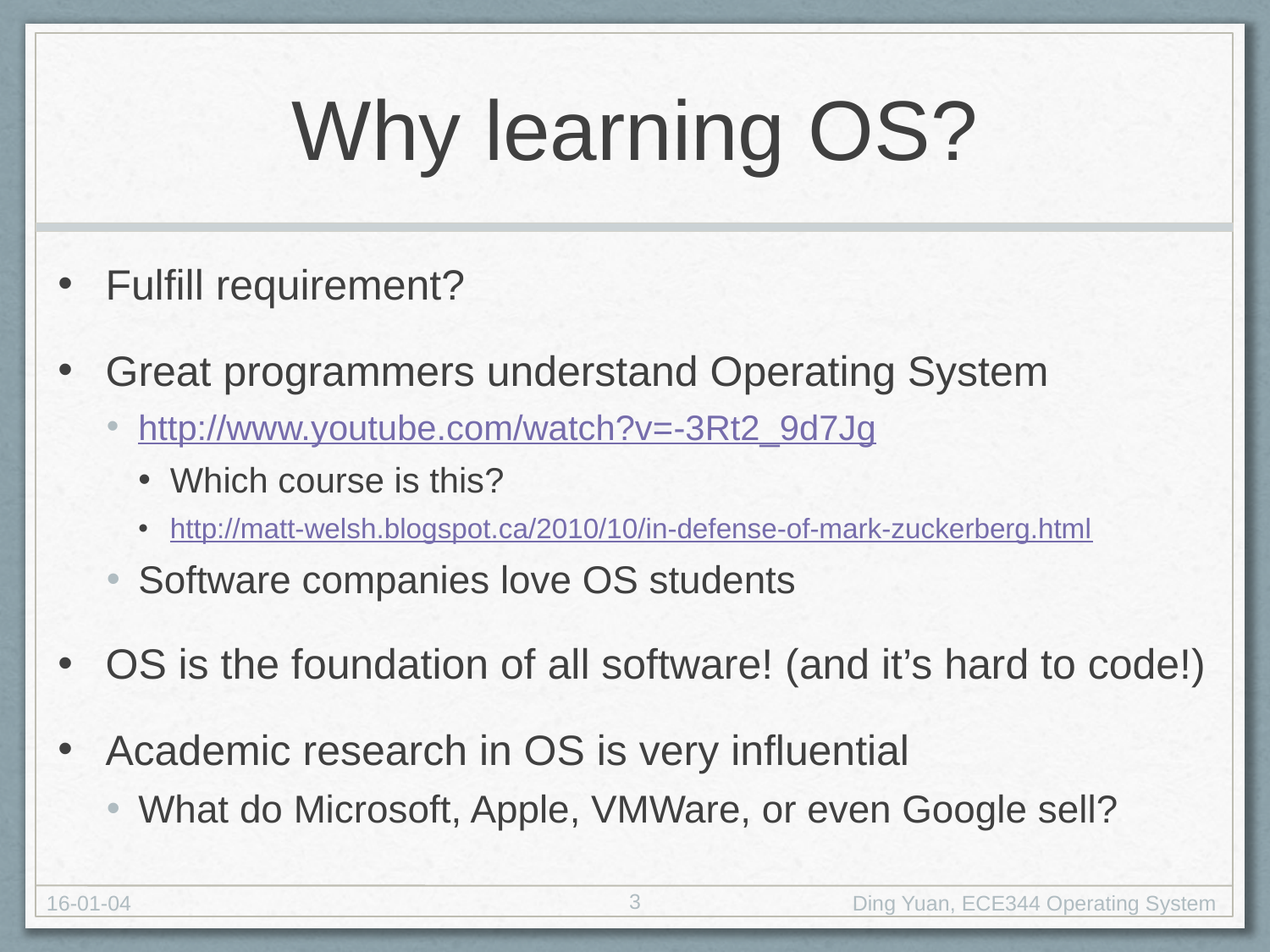

# Why learning OS?
Fulfill requirement?
Great programmers understand Operating System
http://www.youtube.com/watch?v=-3Rt2_9d7Jg
Which course is this?
http://matt-welsh.blogspot.ca/2010/10/in-defense-of-mark-zuckerberg.html
Software companies love OS students
OS is the foundation of all software! (and it’s hard to code!)
Academic research in OS is very influential
What do Microsoft, Apple, VMWare, or even Google sell?
3
16-01-04
Ding Yuan, ECE344 Operating System